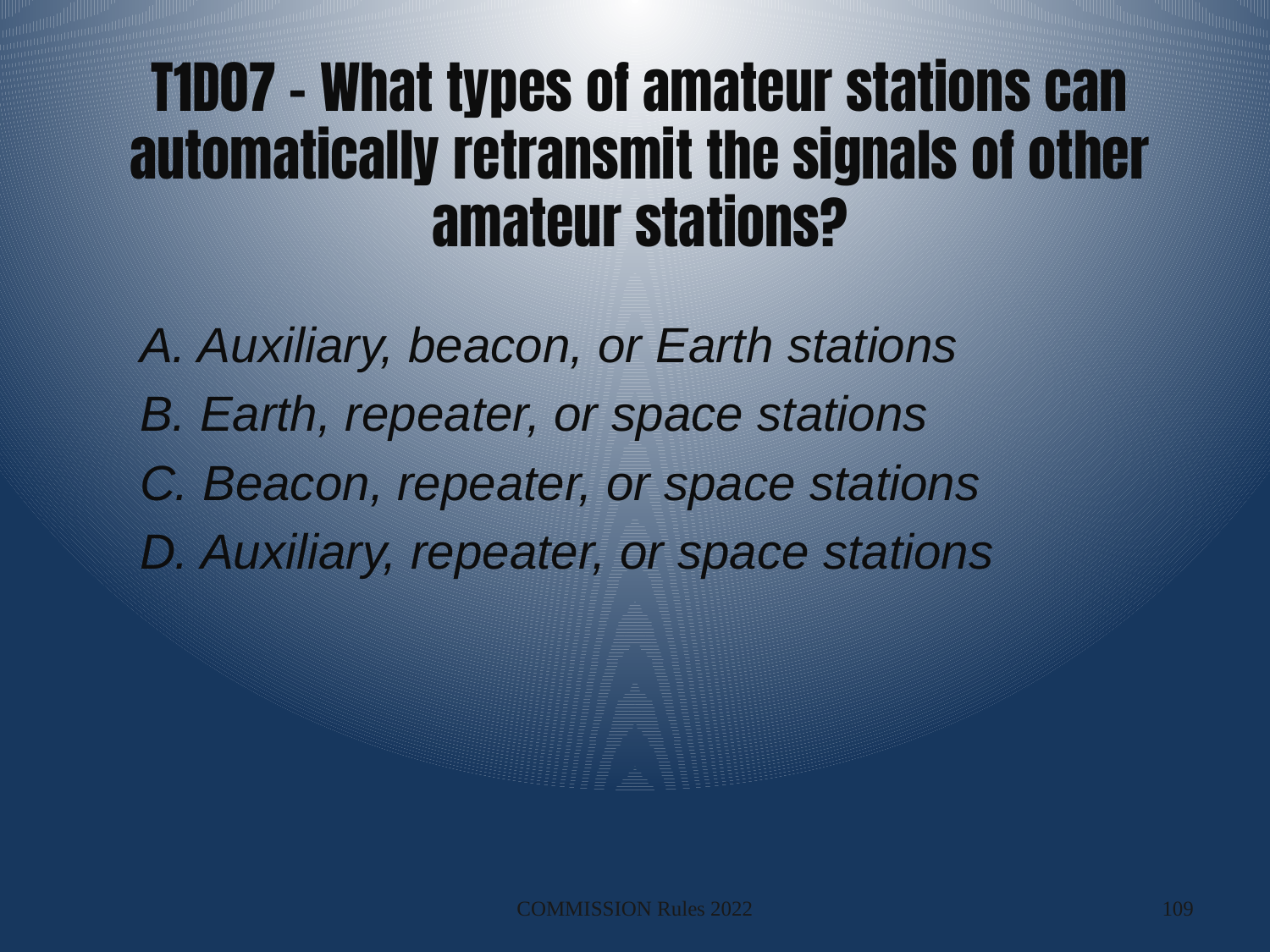

# T1D07 - What types of amateur stations can automatically retransmit the signals of other amateur stations?
A. Auxiliary, beacon, or Earth stations
B. Earth, repeater, or space stations
C. Beacon, repeater, or space stations
D. Auxiliary, repeater, or space stations

COMMISSION Rules 2022
109